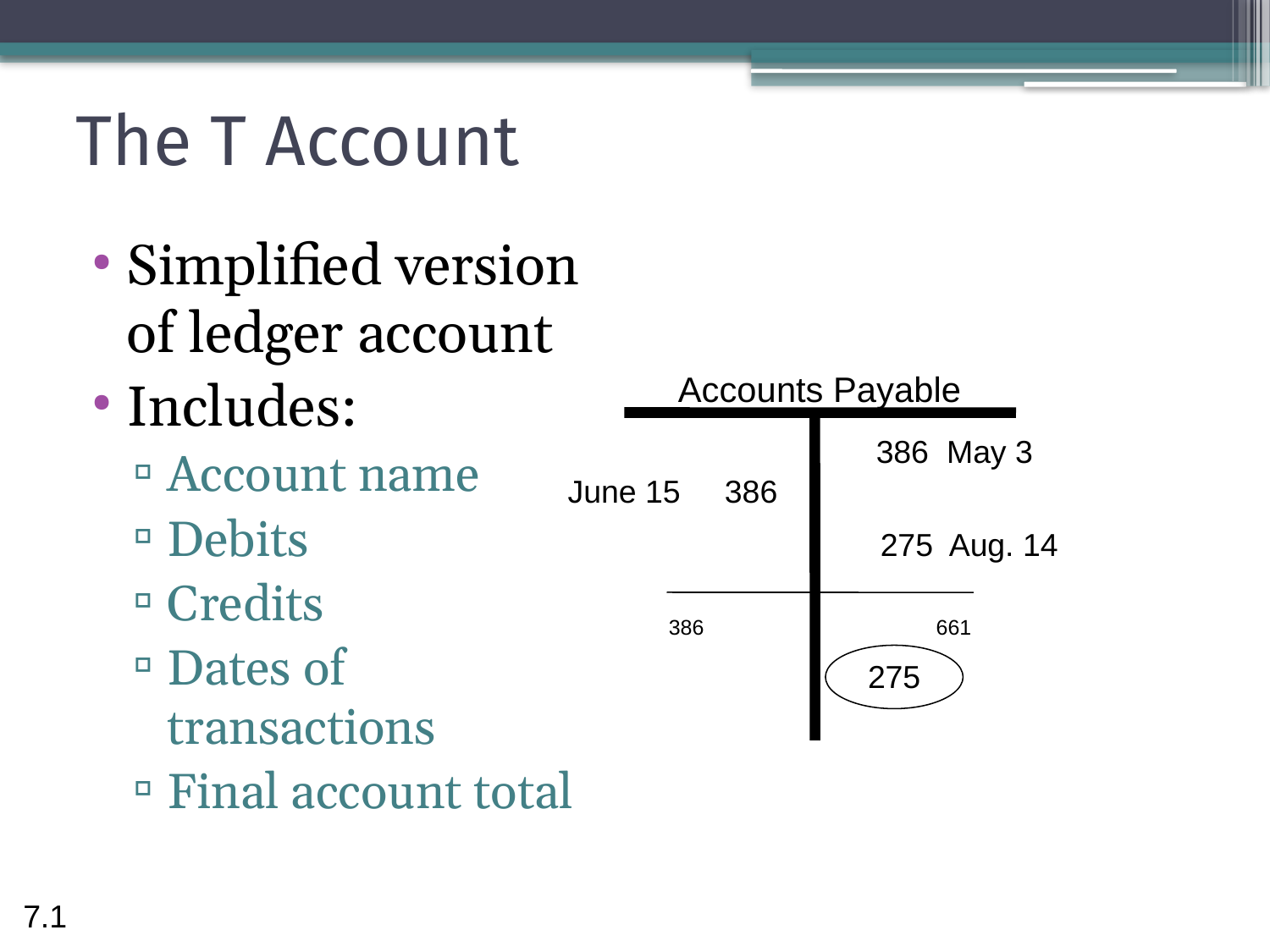

# The T Account
Simplified version of ledger account
Includes:
Account name
Debits
Credits
Dates of transactions
Final account total
Accounts Payable

386  May 3
June 15     386
275  Aug. 14

386
661

275
7.1